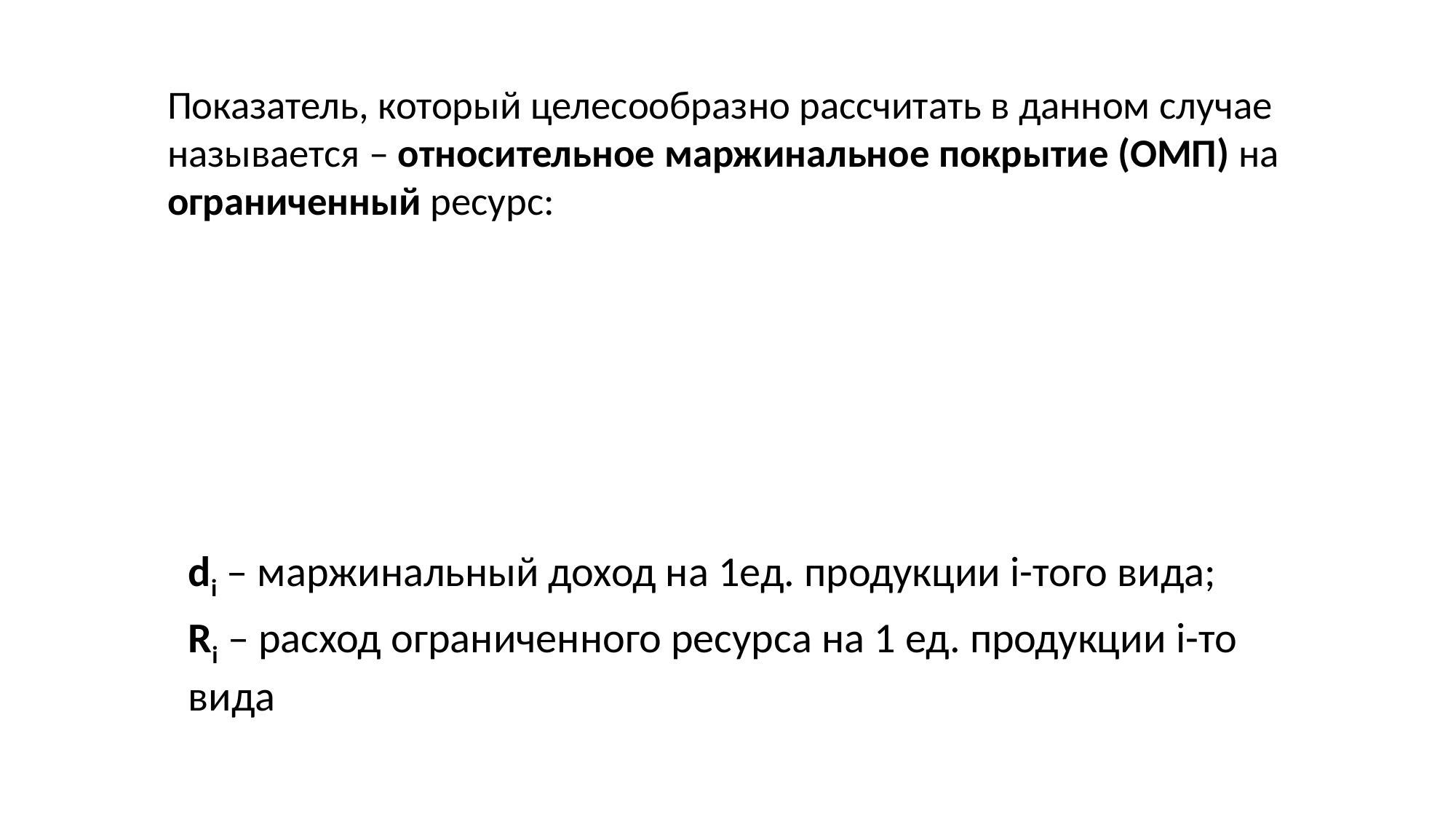

Показатель, который целесообразно рассчитать в данном случае называется – относительное маржинальное покрытие (ОМП) на ограниченный ресурс:
di – маржинальный доход на 1ед. продукции i-того вида;
Ri – расход ограниченного ресурса на 1 ед. продукции i-то вида